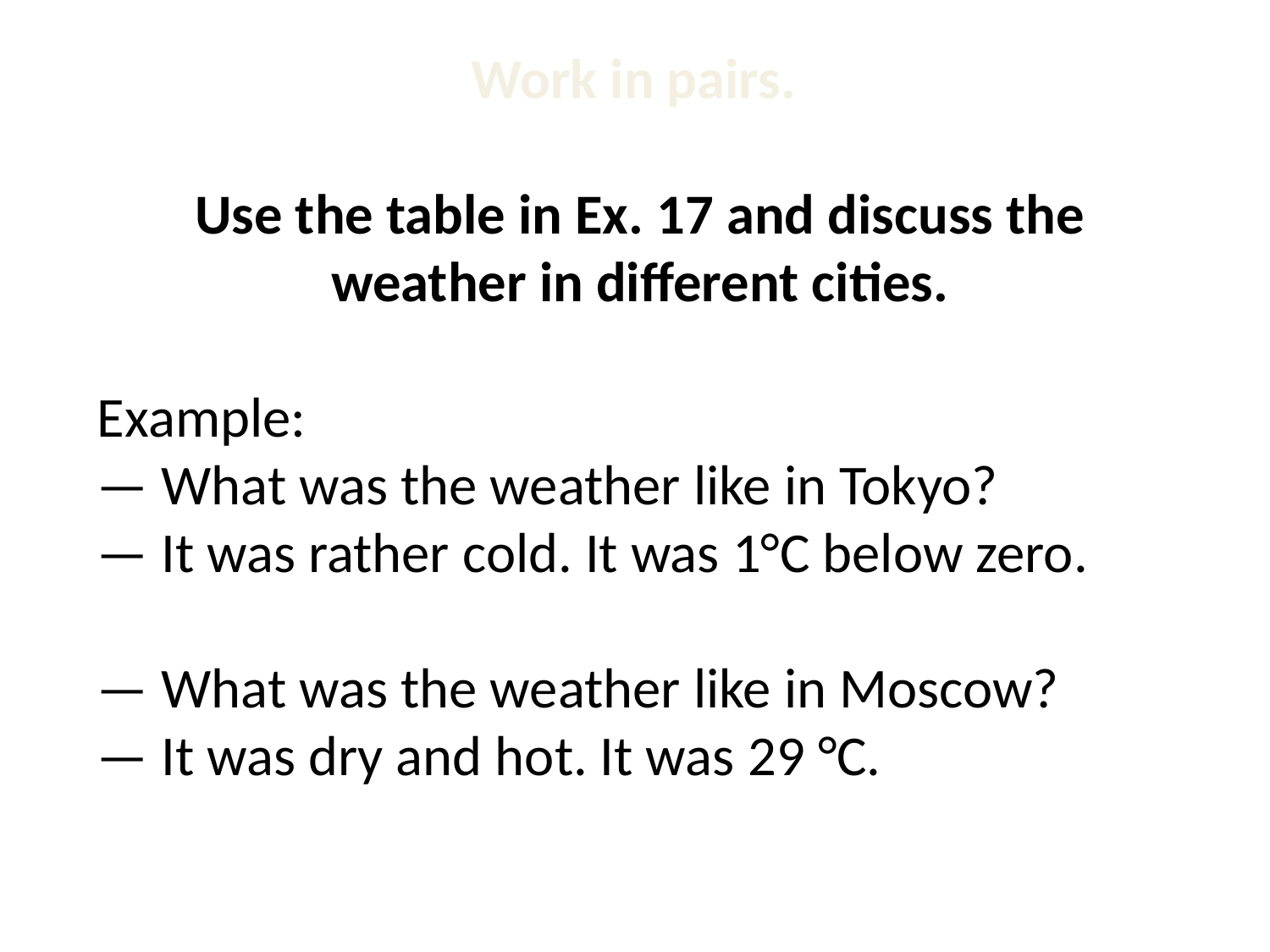

Work in pairs.

Use the table in Ex. 17 and discuss the weather in different cities.

Example:
— What was the weather like in Tokyo?
— It was rather cold. It was 1°C below zero.

— What was the weather like in Moscow?
— It was dry and hot. It was 29 °C.